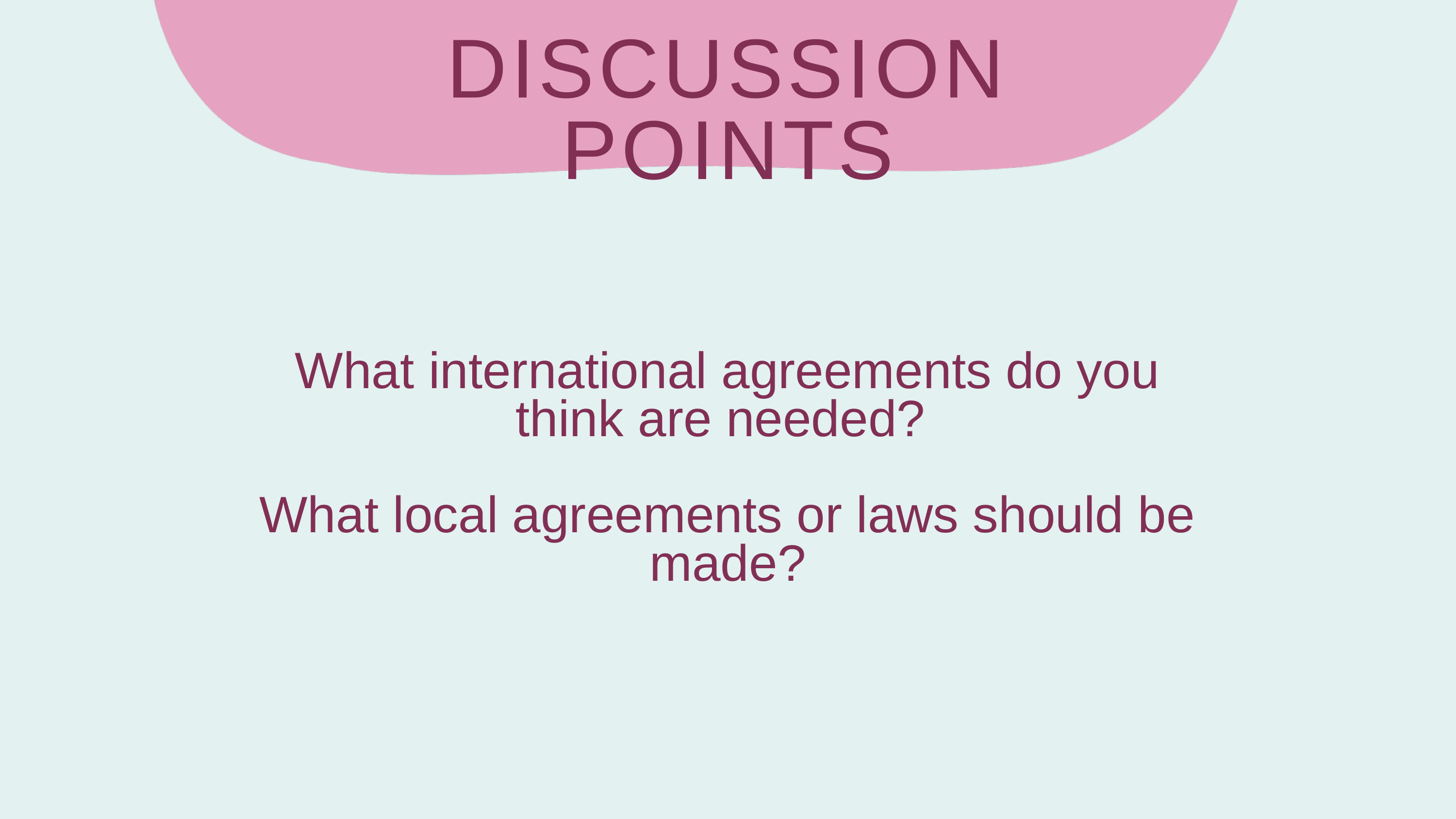

DISCUSSION POINTS

What international agreements do you think are needed?

What local agreements or laws should be made?